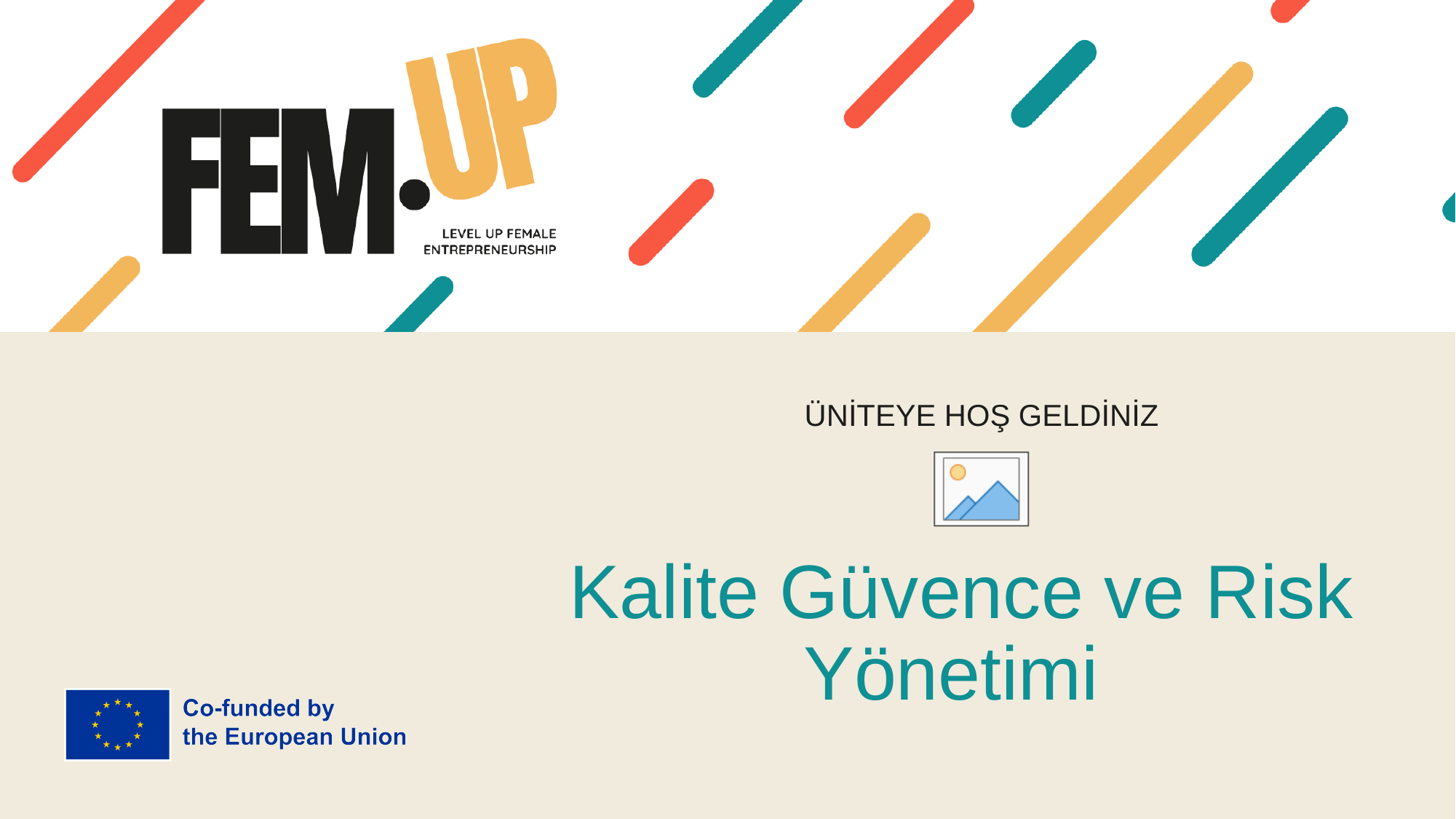

ÜNİTEYE HOŞ GELDİNİZ
# Kalite Güvence ve Risk Yönetimi